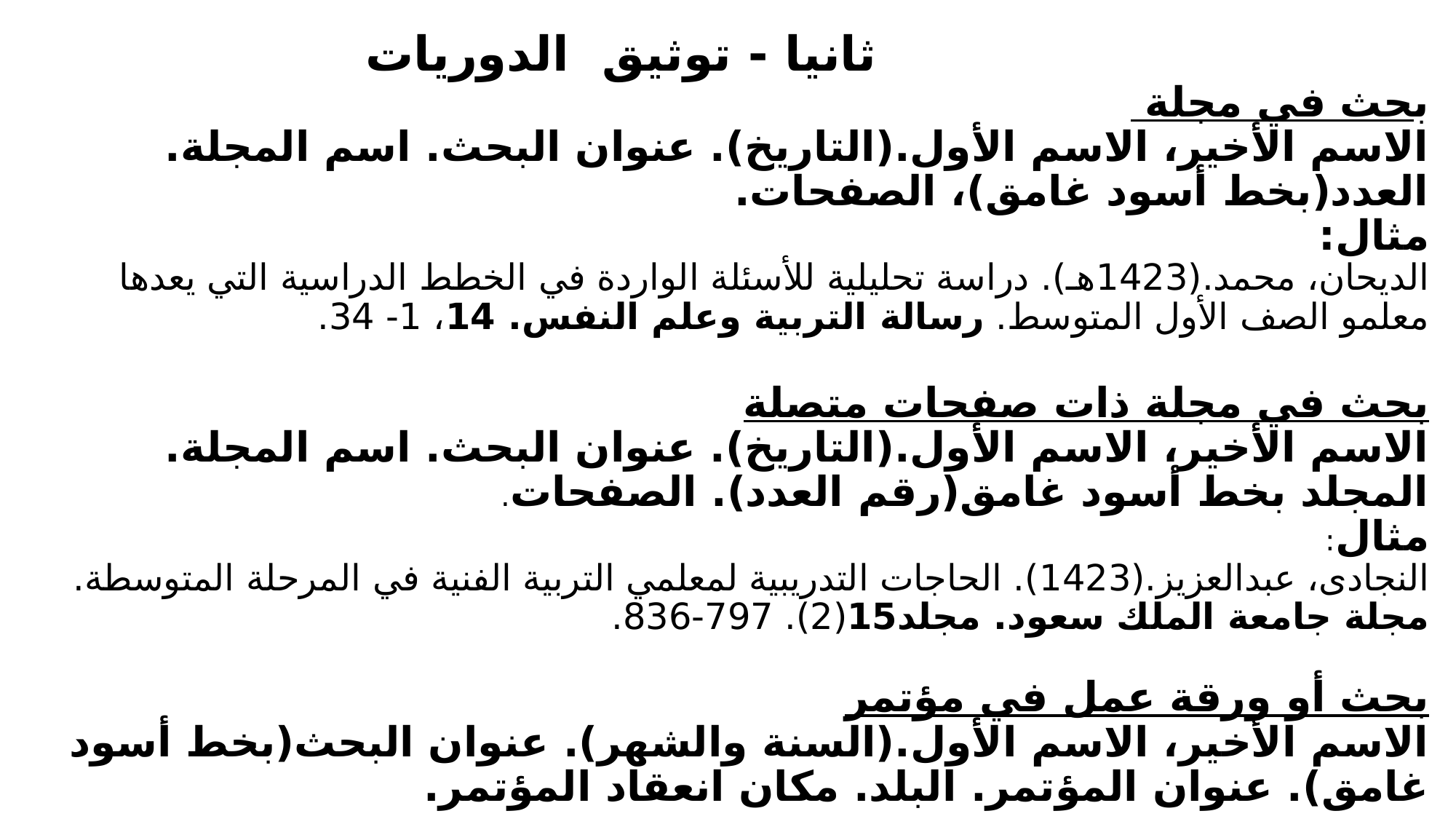

# ثانيا - توثيق  الدوريات بحث في مجلة الاسم الأخير، الاسم الأول.(التاريخ). عنوان البحث. اسم المجلة. العدد(بخط أسود غامق)، الصفحات. مثال: الديحان، محمد.(1423هـ). دراسة تحليلية للأسئلة الواردة في الخطط الدراسية التي يعدها معلمو الصف الأول المتوسط. رسالة التربية وعلم النفس. 14، 1- 34.   بحث في مجلة ذات صفحات متصلة الاسم الأخير، الاسم الأول.(التاريخ). عنوان البحث. اسم المجلة. المجلد بخط أسود غامق(رقم العدد). الصفحات. مثال: النجادى، عبدالعزيز.(1423). الحاجات التدريبية لمعلمي التربية الفنية في المرحلة المتوسطة. مجلة جامعة الملك سعود. مجلد15(2). 797-836.   بحث أو ورقة عمل في مؤتمر الاسم الأخير، الاسم الأول.(السنة والشهر). عنوان البحث(بخط أسود غامق). عنوان المؤتمر. البلد. مكان انعقاد المؤتمر.